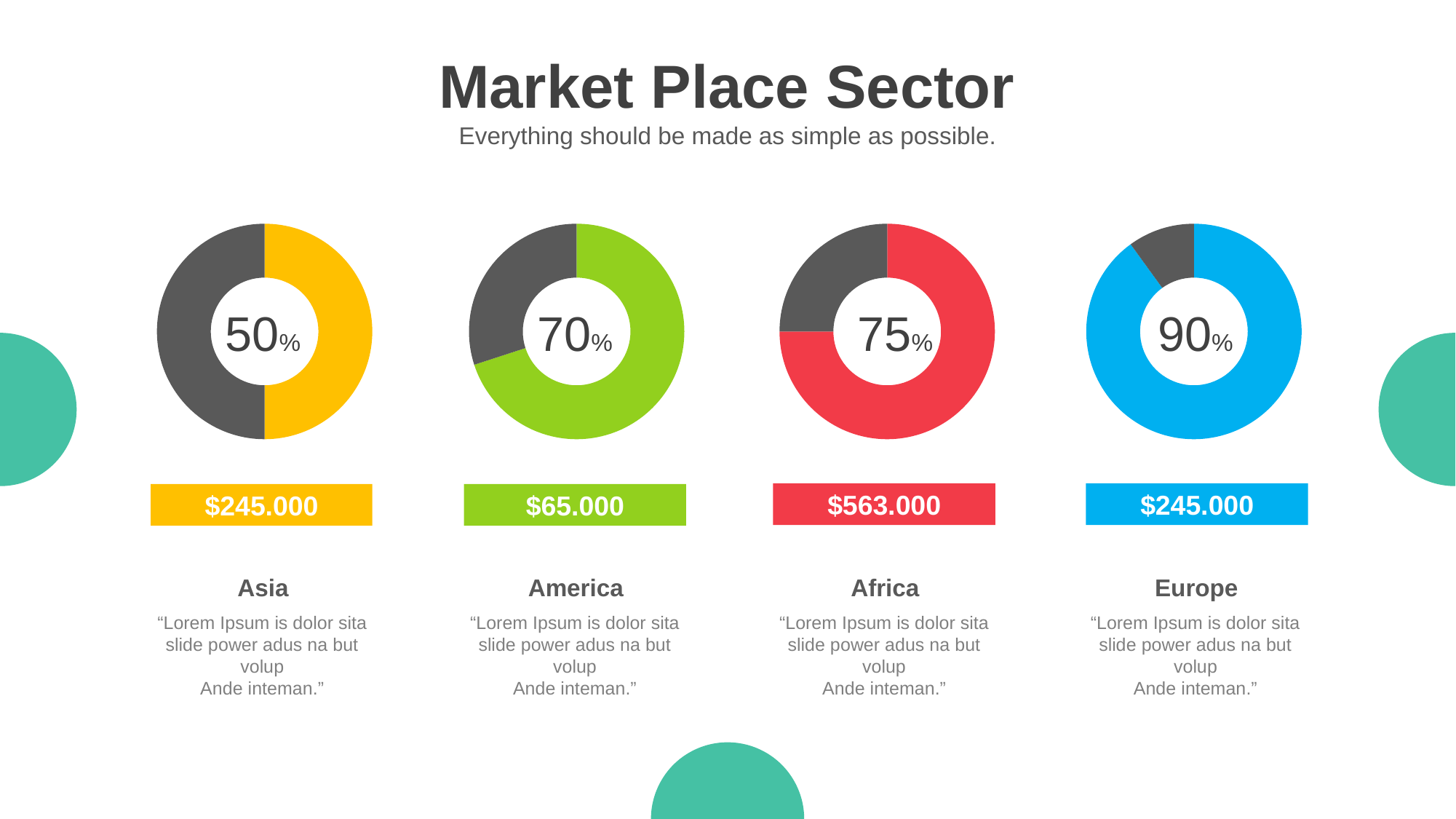

Market Place Sector
Everything should be made as simple as possible.

### Chart

| Category |  |
|---|---|

### Chart

| Category |  |
|---|---|

### Chart

| Category |  |
|---|---|

### Chart

| Category |  |
|---|---|
50%
70%
90%
75%
$563.000
$245.000
$245.000
$65.000
Asia
“Lorem Ipsum is dolor sita slide power adus na but volup
Ande inteman.”
America
“Lorem Ipsum is dolor sita slide power adus na but volup
Ande inteman.”
Africa
“Lorem Ipsum is dolor sita slide power adus na but volup
Ande inteman.”
Europe
“Lorem Ipsum is dolor sita slide power adus na but volup
Ande inteman.”